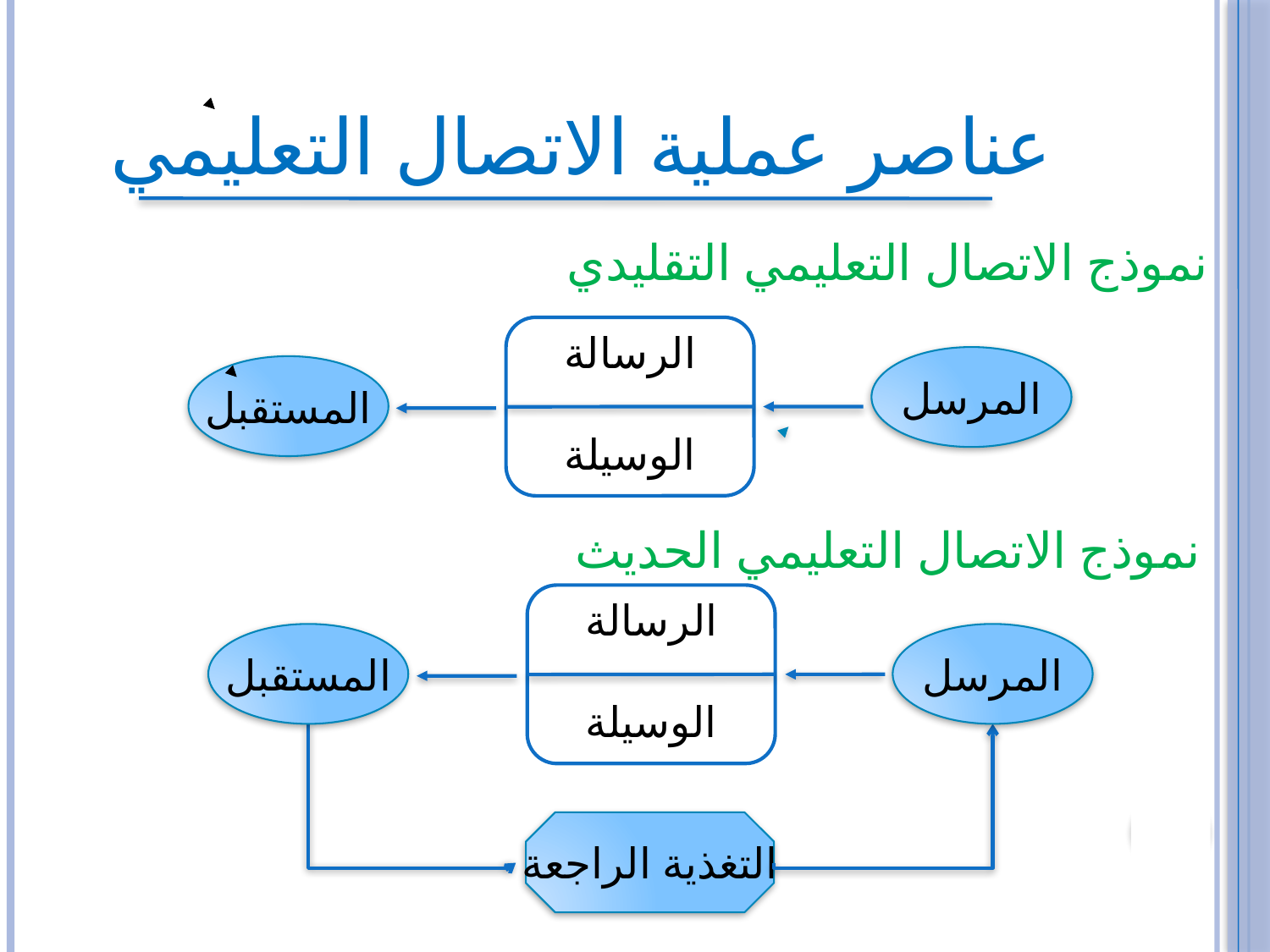

عناصر عملية الاتصال التعليمي

نموذج الاتصال التعليمي التقليدي
الرسالة

الوسيلة
المرسل
المستقبل

التغذية الراجعة
نموذج الاتصال التعليمي الحديث
الرسالة

الوسيلة
المستقبل
المرسل

7